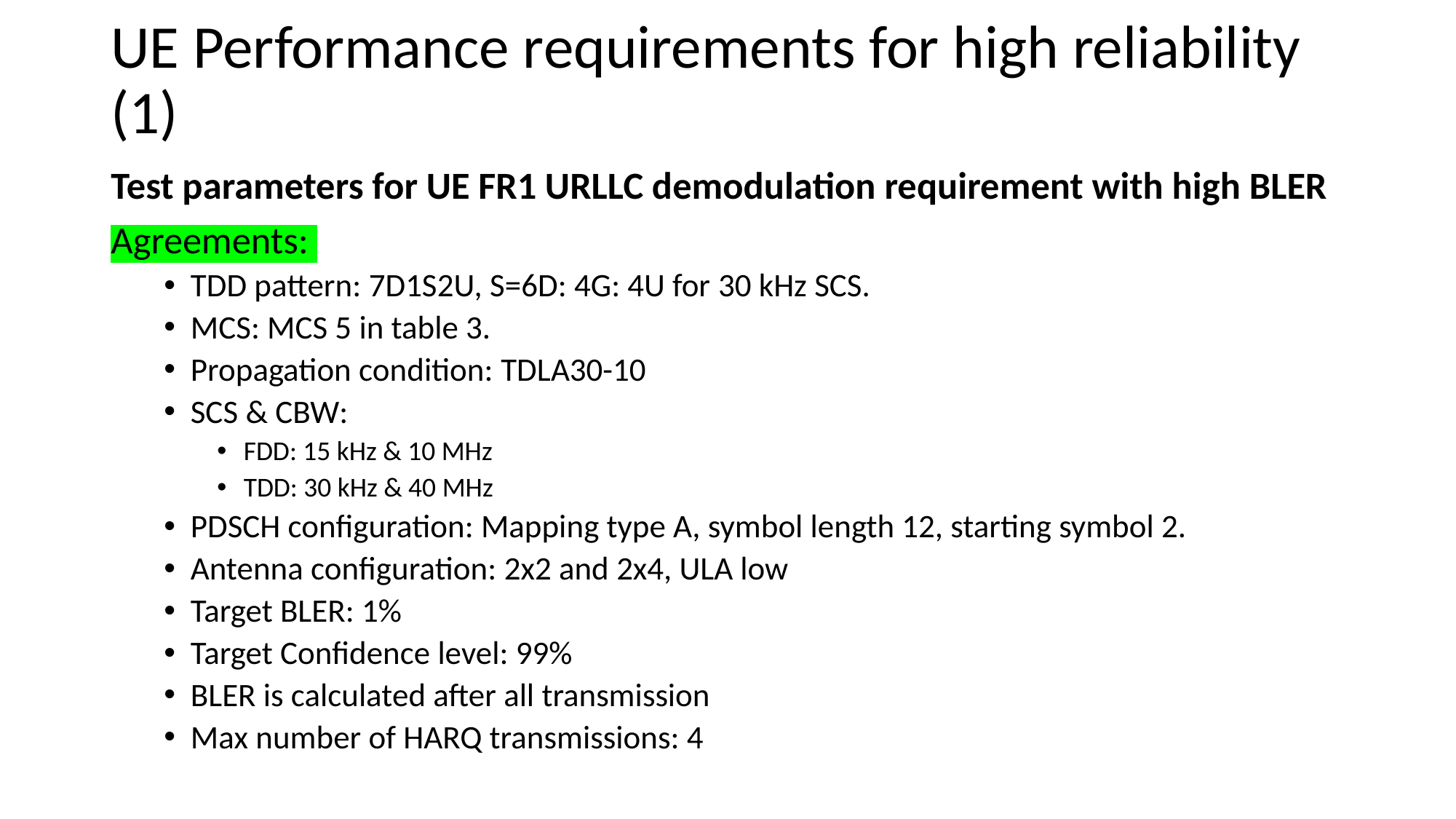

# UE Performance requirements for high reliability (1)
Test parameters for UE FR1 URLLC demodulation requirement with high BLER
Agreements:
TDD pattern: 7D1S2U, S=6D: 4G: 4U for 30 kHz SCS.
MCS: MCS 5 in table 3.
Propagation condition: TDLA30-10
SCS & CBW:
FDD: 15 kHz & 10 MHz
TDD: 30 kHz & 40 MHz
PDSCH configuration: Mapping type A, symbol length 12, starting symbol 2.
Antenna configuration: 2x2 and 2x4, ULA low
Target BLER: 1%
Target Confidence level: 99%
BLER is calculated after all transmission
Max number of HARQ transmissions: 4